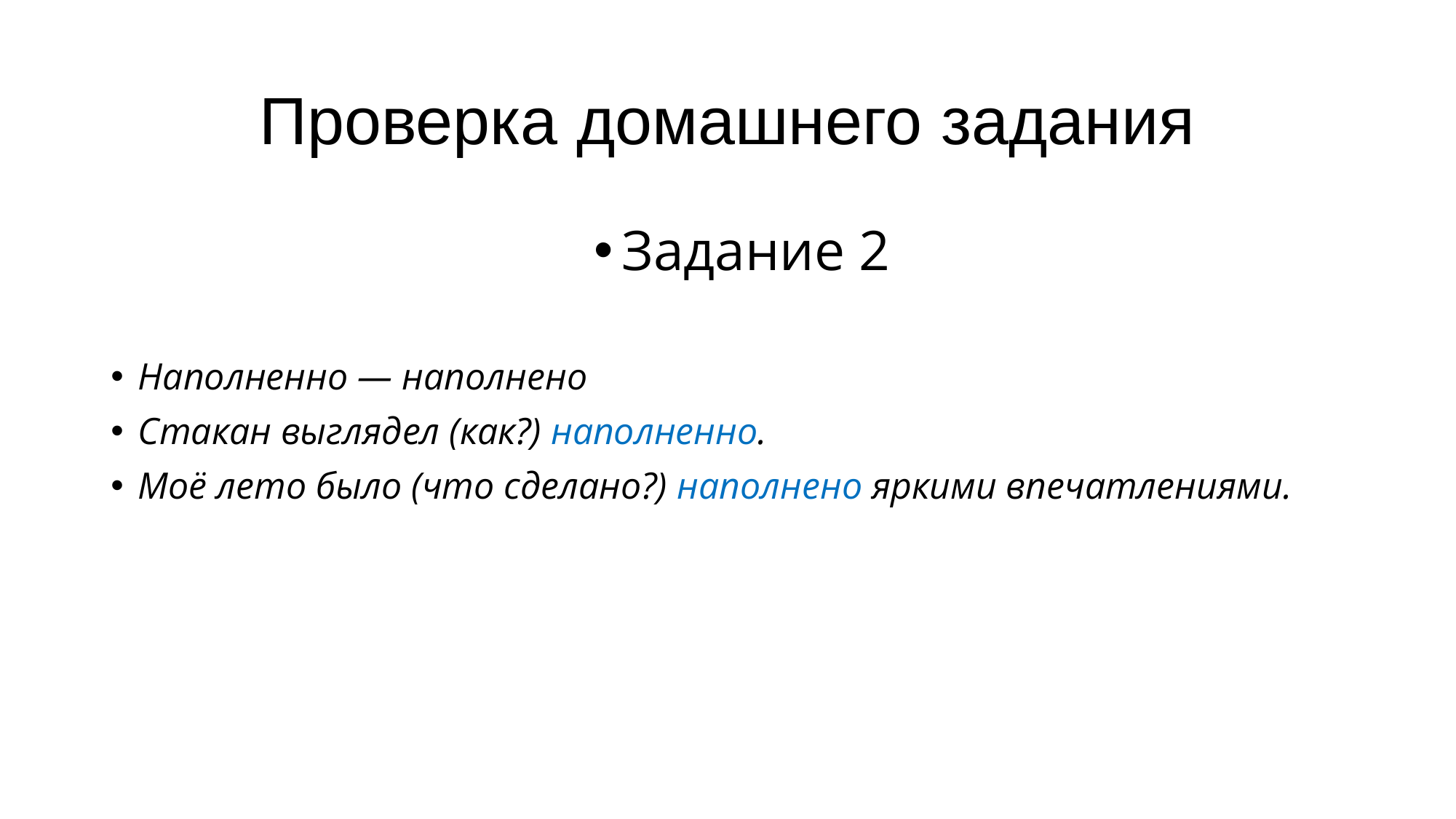

# Проверка домашнего задания
Задание 2

Наполненно — наполнено
Стакан выглядел (как?) наполненно.
Моё лето было (что сделано?) наполнено яркими впечатлениями.